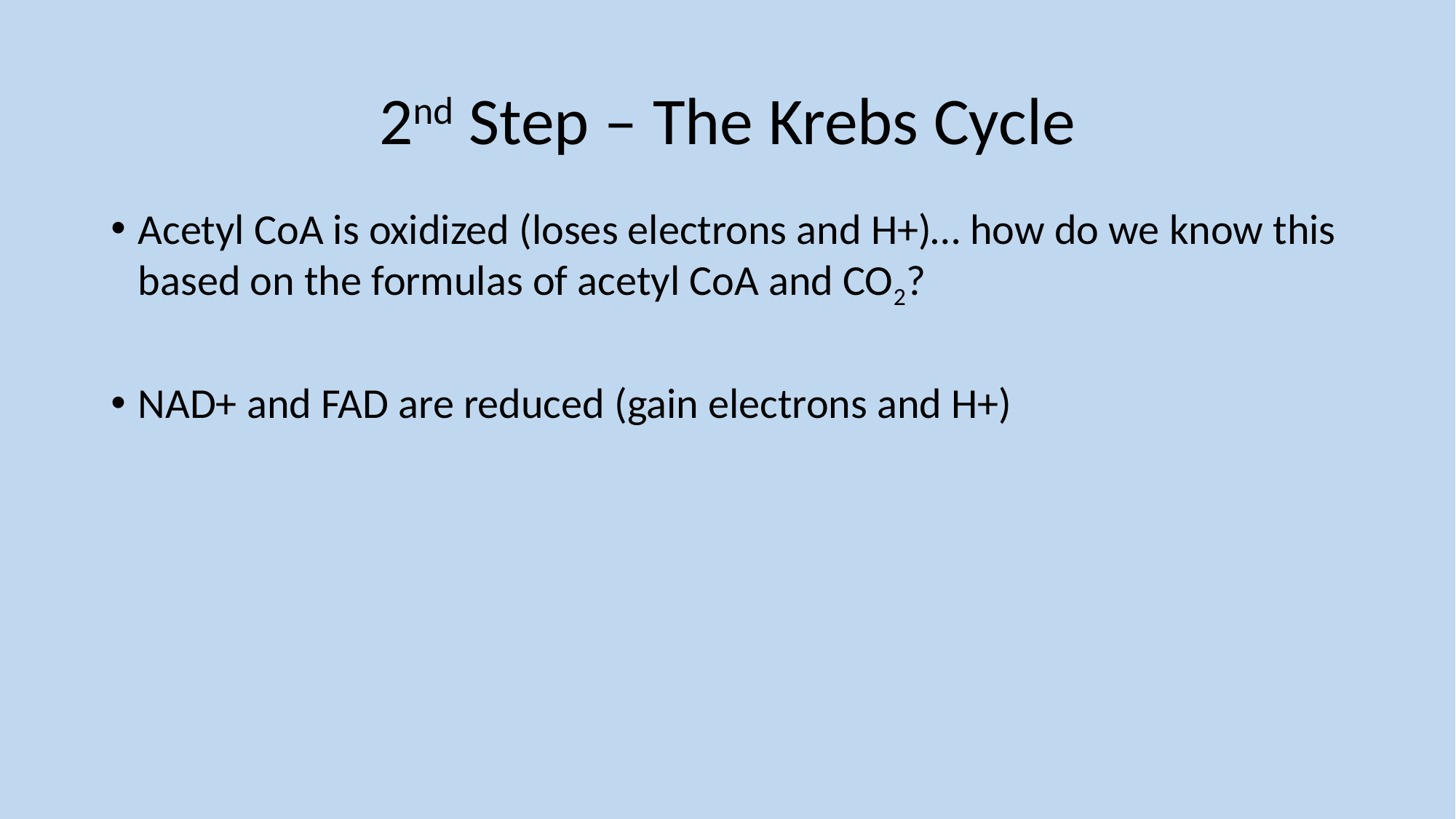

# 2nd Step – The Krebs Cycle
Acetyl CoA is oxidized (loses electrons and H+)… how do we know this based on the formulas of acetyl CoA and CO2?

NAD+ and FAD are reduced (gain electrons and H+)